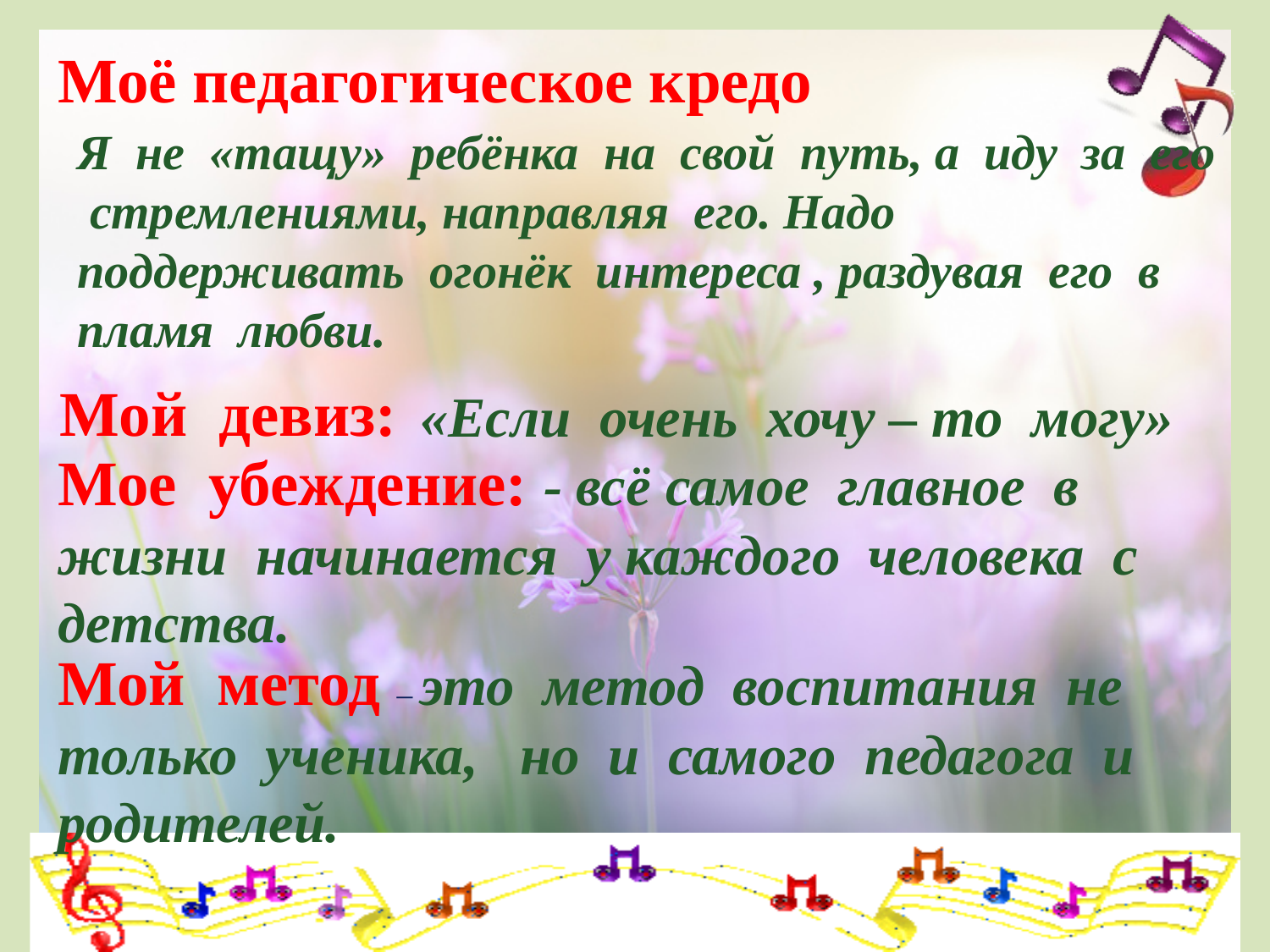

Моё педагогическое кредо
Я  не  «тащу»  ребёнка  на  свой  путь, а  иду  за  его  стремлениями, направляя  его. Надо
поддерживать  огонёк  интереса , раздувая  его  в  пламя  любви.
Мой  девиз:
«Если  очень  хочу – то  могу»
Мое  убеждение: - всё самое  главное  в  жизни  начинается  у каждого  человека  с  детства.
Мой  метод – это  метод  воспитания  не только  ученика,   но  и  самого  педагога  и  родителей.